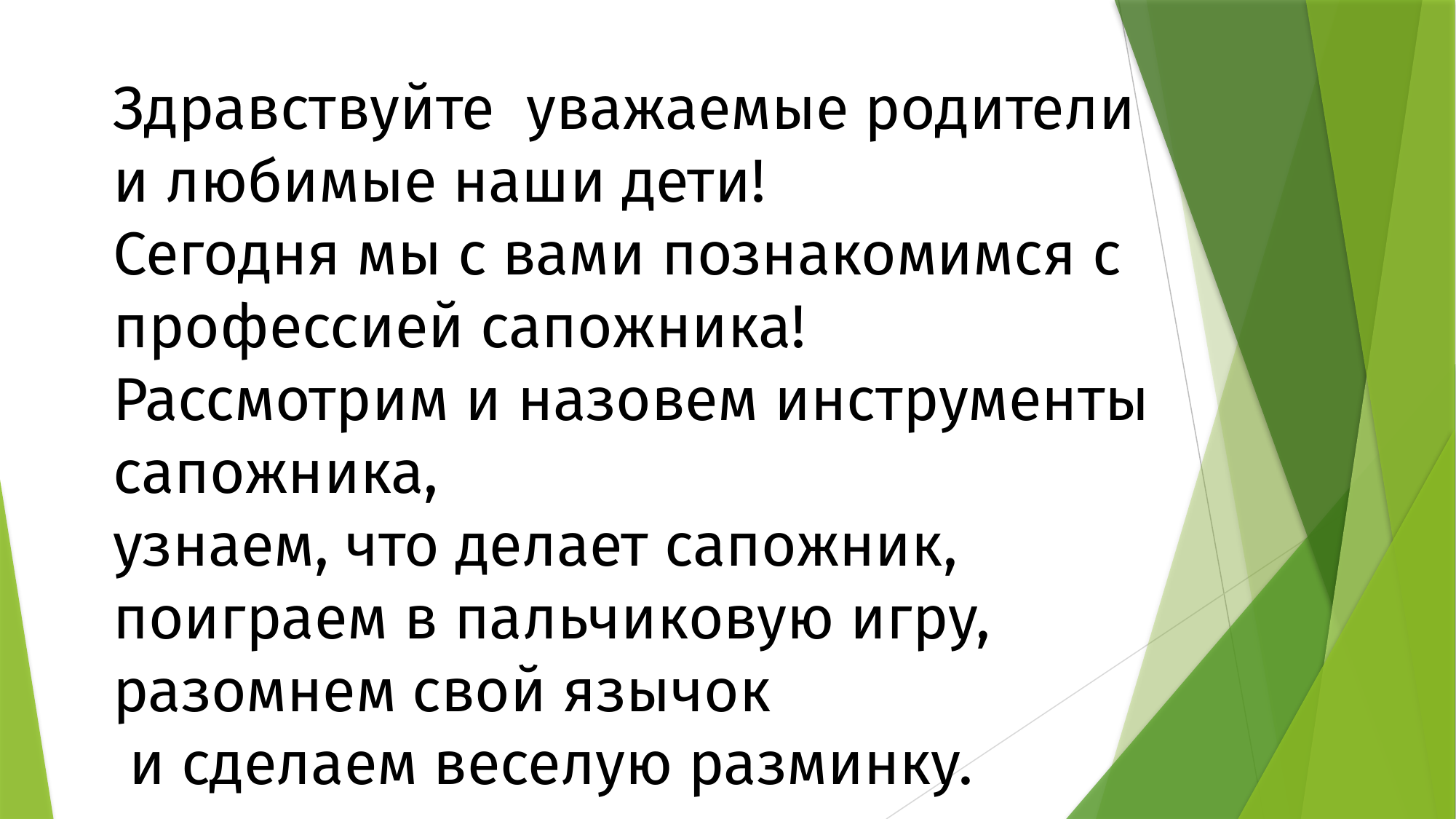

Здравствуйте  уважаемые родители и любимые наши дети!
Сегодня мы с вами познакомимся с профессией сапожника!
Рассмотрим и назовем инструменты сапожника,
узнаем, что делает сапожник, поиграем в пальчиковую игру, разомнем свой язычок
 и сделаем веселую разминку.